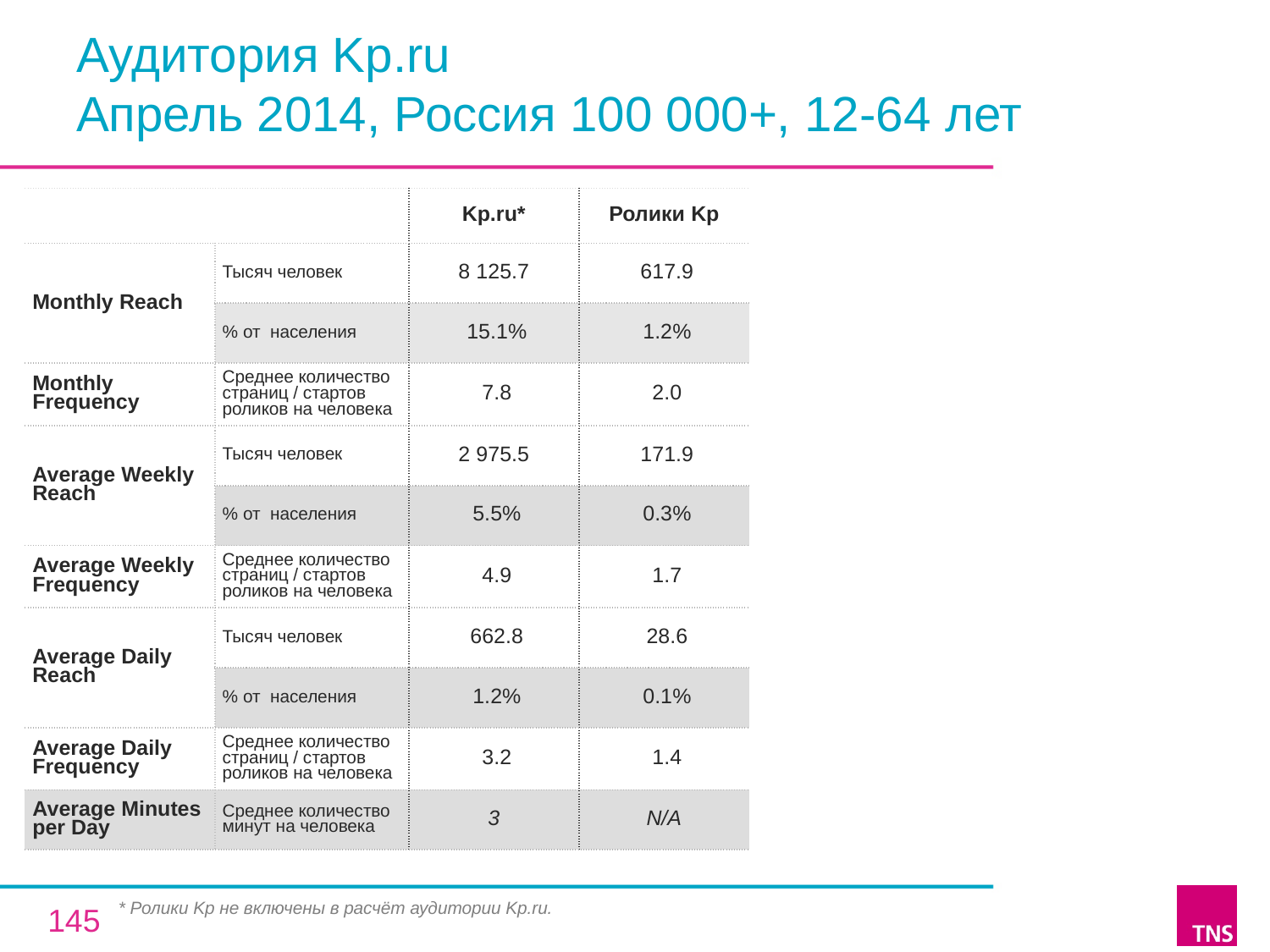

# Аудитория Kp.ru Апрель 2014, Россия 100 000+, 12-64 лет
|  |  | Kp.ru\* | Ролики Kp |
| --- | --- | --- | --- |
| Monthly Reach | Тысяч человек | 8 125.7 | 617.9 |
|  | % от населения | 15.1% | 1.2% |
| Monthly Frequency | Среднее количество страниц / стартов роликов на человека | 7.8 | 2.0 |
| Average Weekly Reach | Тысяч человек | 2 975.5 | 171.9 |
|  | % от населения | 5.5% | 0.3% |
| Average Weekly Frequency | Среднее количество страниц / стартов роликов на человека | 4.9 | 1.7 |
| Average Daily Reach | Тысяч человек | 662.8 | 28.6 |
|  | % от населения | 1.2% | 0.1% |
| Average Daily Frequency | Среднее количество страниц / стартов роликов на человека | 3.2 | 1.4 |
| Average Minutes per Day | Среднее количество минут на человека | 3 | N/A |
* Ролики Kp не включены в расчёт аудитории Kp.ru.
145